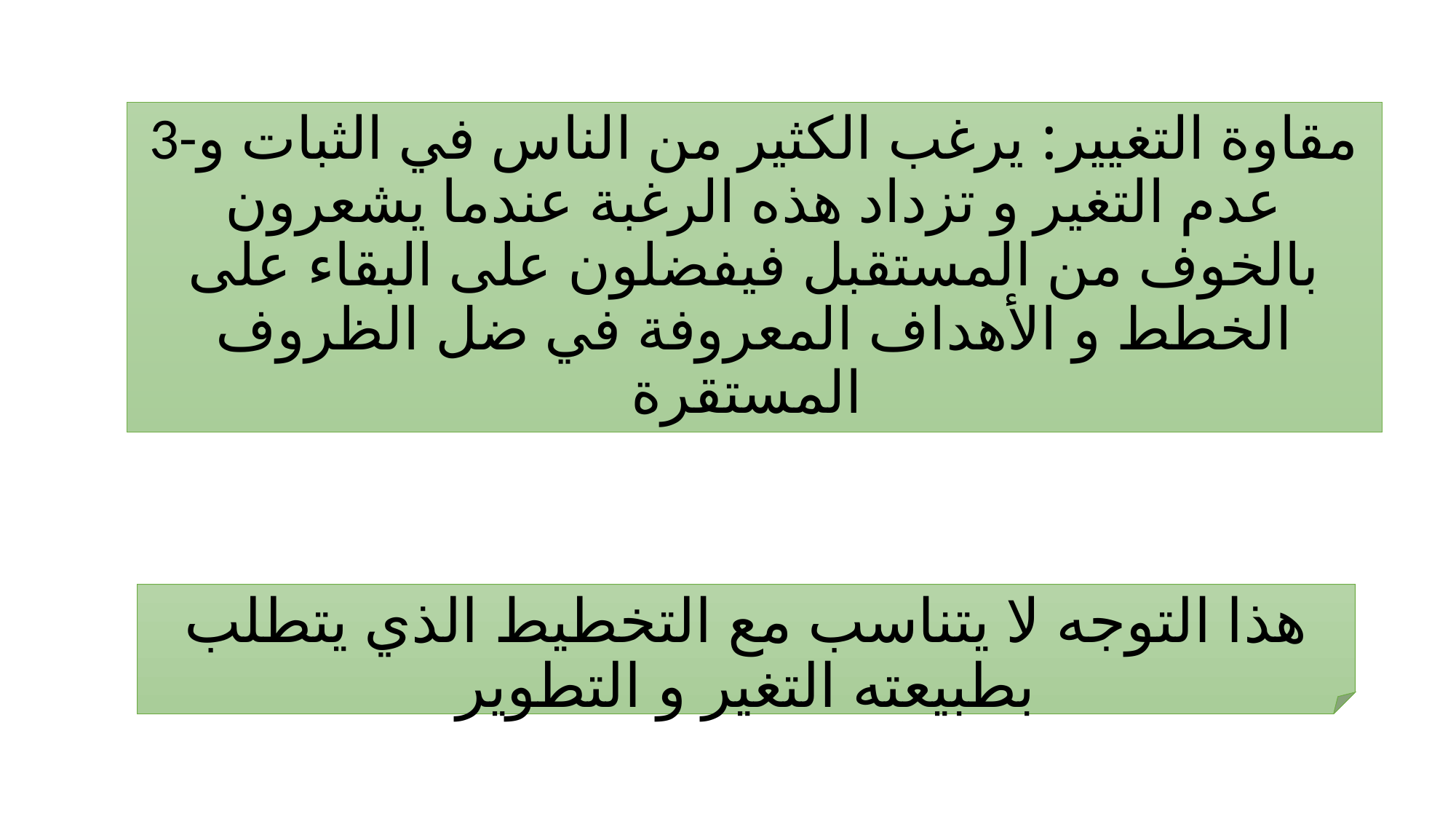

# 3-مقاوة التغيير: يرغب الكثير من الناس في الثبات و عدم التغير و تزداد هذه الرغبة عندما يشعرون بالخوف من المستقبل فيفضلون على البقاء على الخطط و الأهداف المعروفة في ضل الظروف المستقرة
هذا التوجه لا يتناسب مع التخطيط الذي يتطلب بطبيعته التغير و التطوير